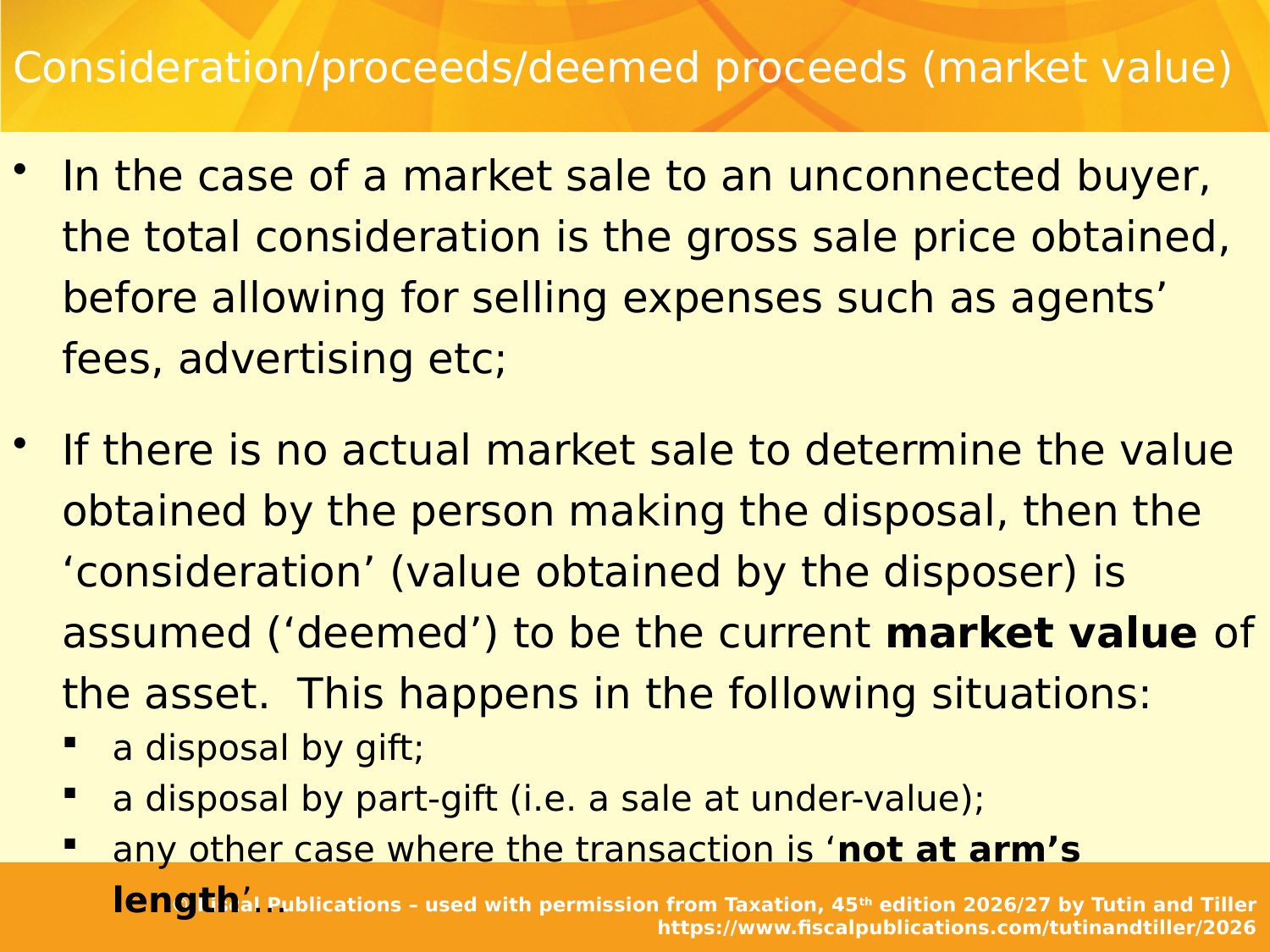

# Consideration/proceeds/deemed proceeds (market value)
In the case of a market sale to an unconnected buyer, the total consideration is the gross sale price obtained, before allowing for selling expenses such as agents’ fees, advertising etc;

If there is no actual market sale to determine the value obtained by the person making the disposal, then the ‘consideration’ (value obtained by the disposer) is  assumed (‘deemed’) to be the current market value of the asset.  This happens in the following situations:
a disposal by gift;
a disposal by part-gift (i.e. a sale at under-value);
any other case where the transaction is ‘not at arm’s length’…